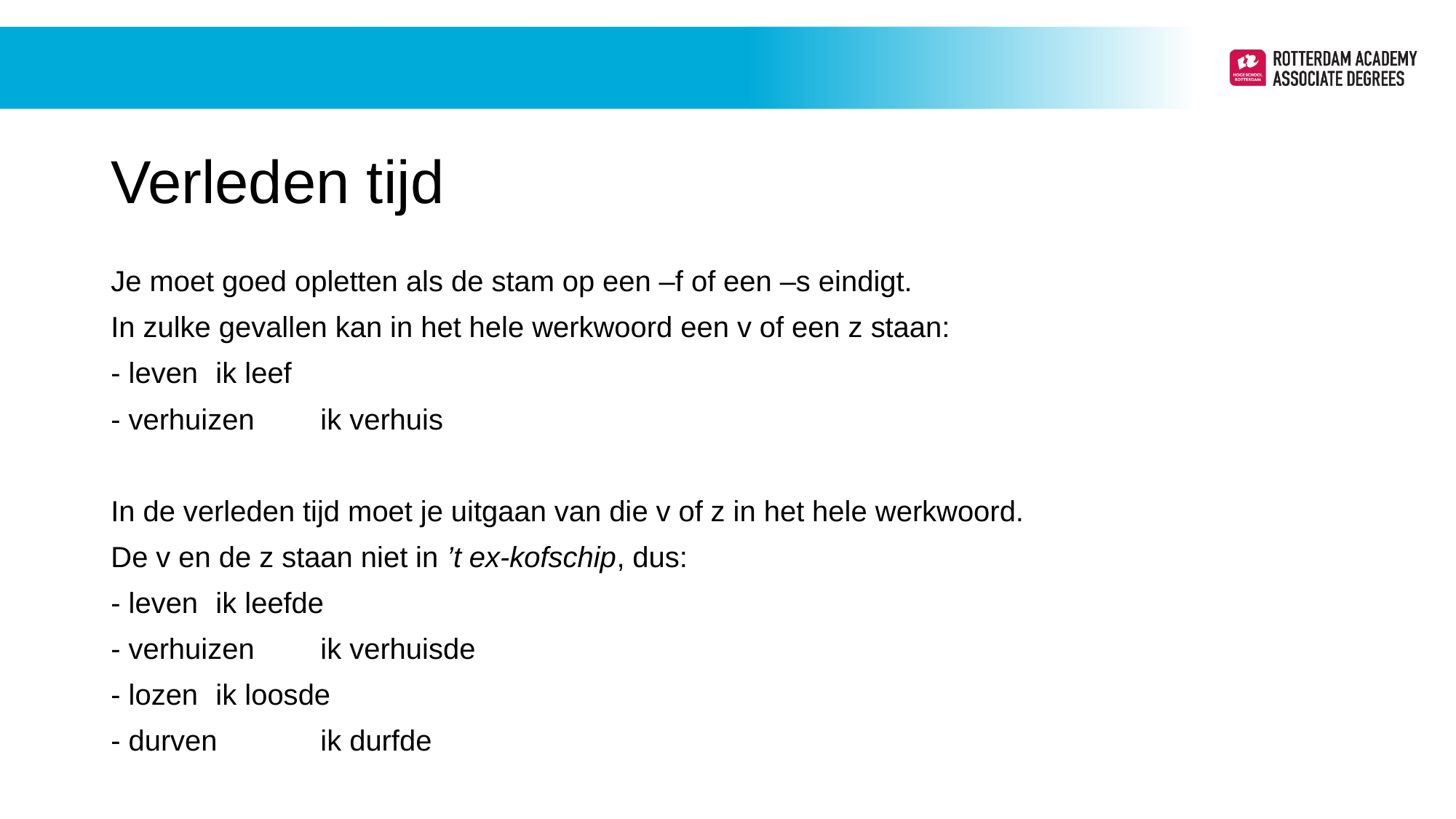

# Verleden tijd
Je moet goed opletten als de stam op een –f of een –s eindigt.
In zulke gevallen kan in het hele werkwoord een v of een z staan:
- leven		ik leef
- verhuizen 	ik verhuis

In de verleden tijd moet je uitgaan van die v of z in het hele werkwoord.
De v en de z staan niet in ’t ex-kofschip, dus:
- leven		ik leefde
- verhuizen	ik verhuisde
- lozen		ik loosde
- durven		ik durfde